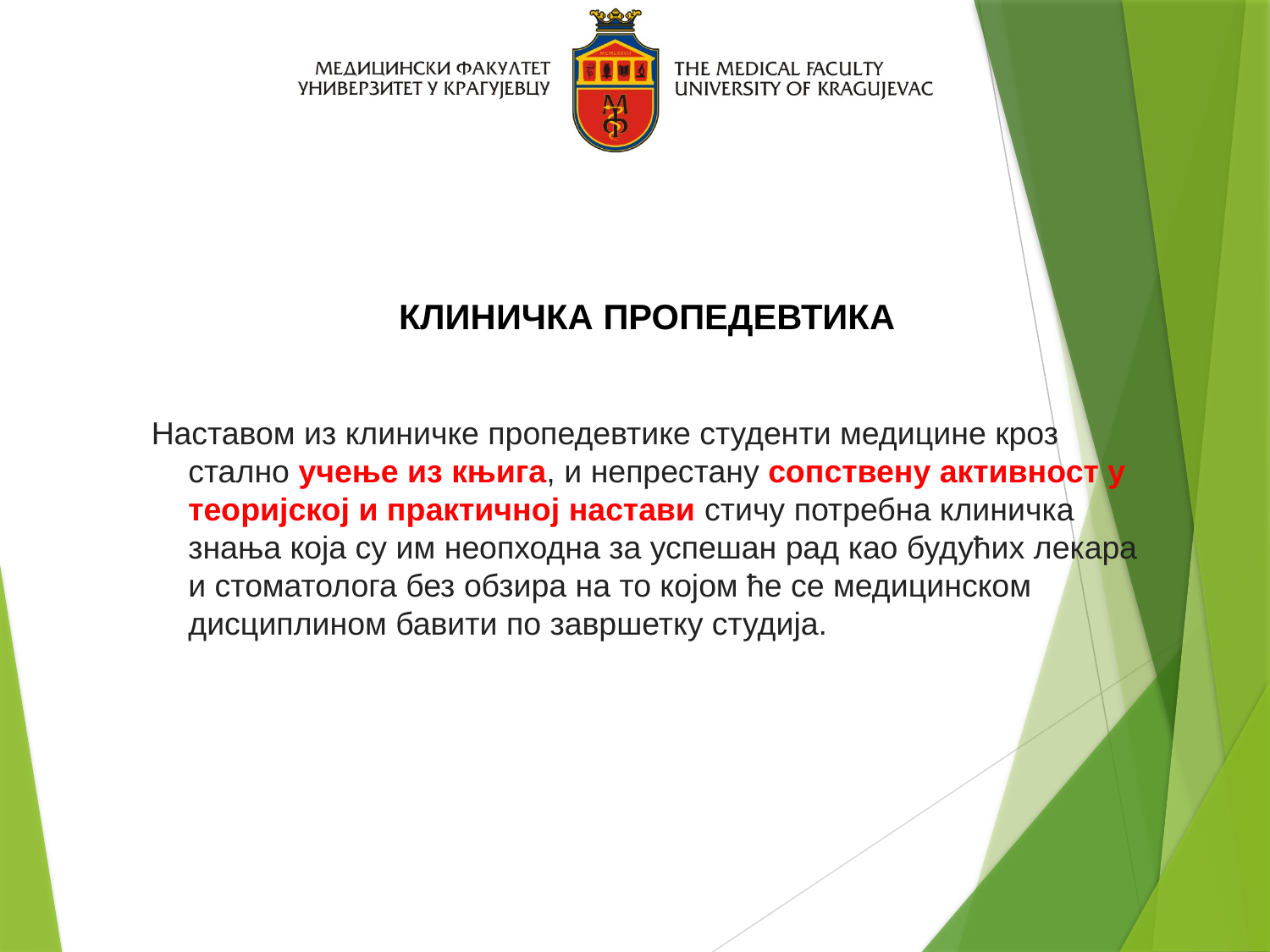

КЛИНИЧКА ПРОПЕДЕВТИКA

Наставом из клиничке пропедевтике студенти медицине кроз стално учење из књига, и непрестану сопствену активност у теоријској и практичној настави стичу потребна клиничка знања која су им неопходна за успешан рад као будућих лекара и стоматолога без обзира на то којом ће се медицинском дисциплином бавити по завршетку студија.